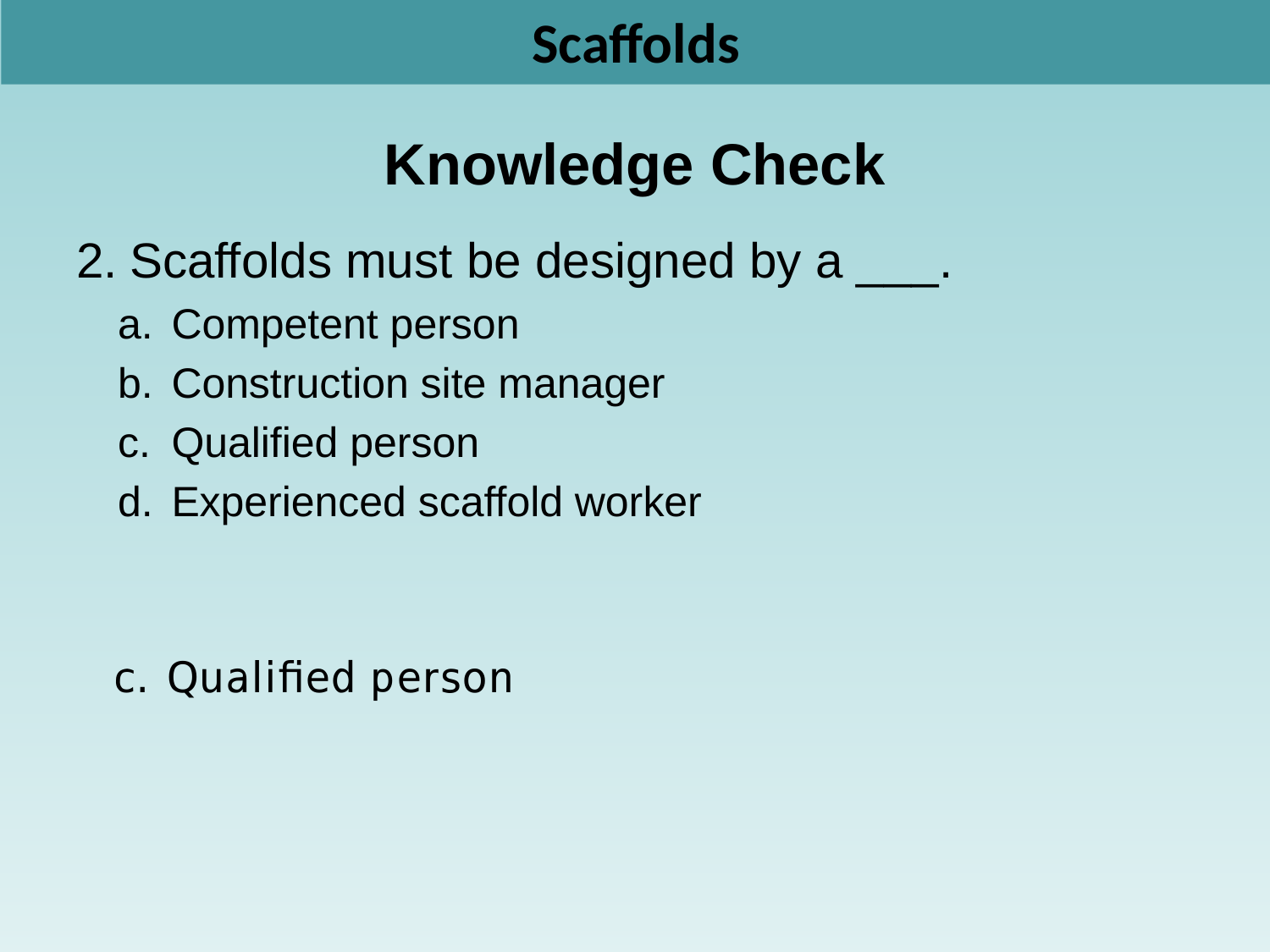

Scaffolds
# Knowledge Check
Scaffolds must be designed by a ___.
Competent person
Construction site manager
Qualified person
Experienced scaffold worker
Qualified person